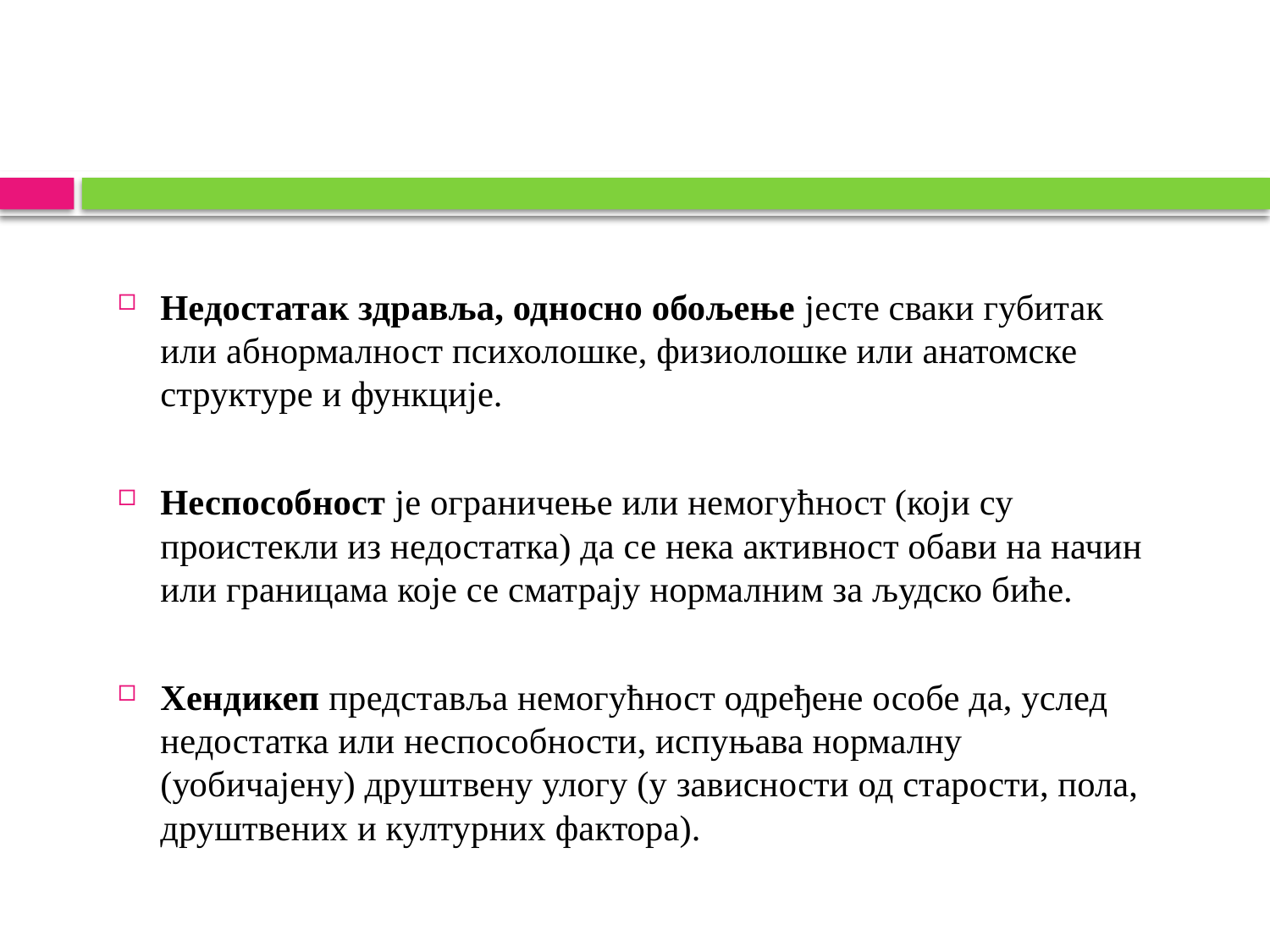

#
Недостатак здравља, односно обољење јесте сваки губитак или абнормалност психолошке, физиолошке или анатомске структуре и функције.

Неспособност је ограничење или немогућност (који су проистекли из недостатка) да се нека активност обави на начин или границама које се сматрају нормалним за људско биће.

Хендикеп представља немогућност одређене особе да, услед недостатка или неспособности, испуњава нормалну (уобичајену) друштвену улогу (у зависности од старости, пола, друштвених и културних фактора).